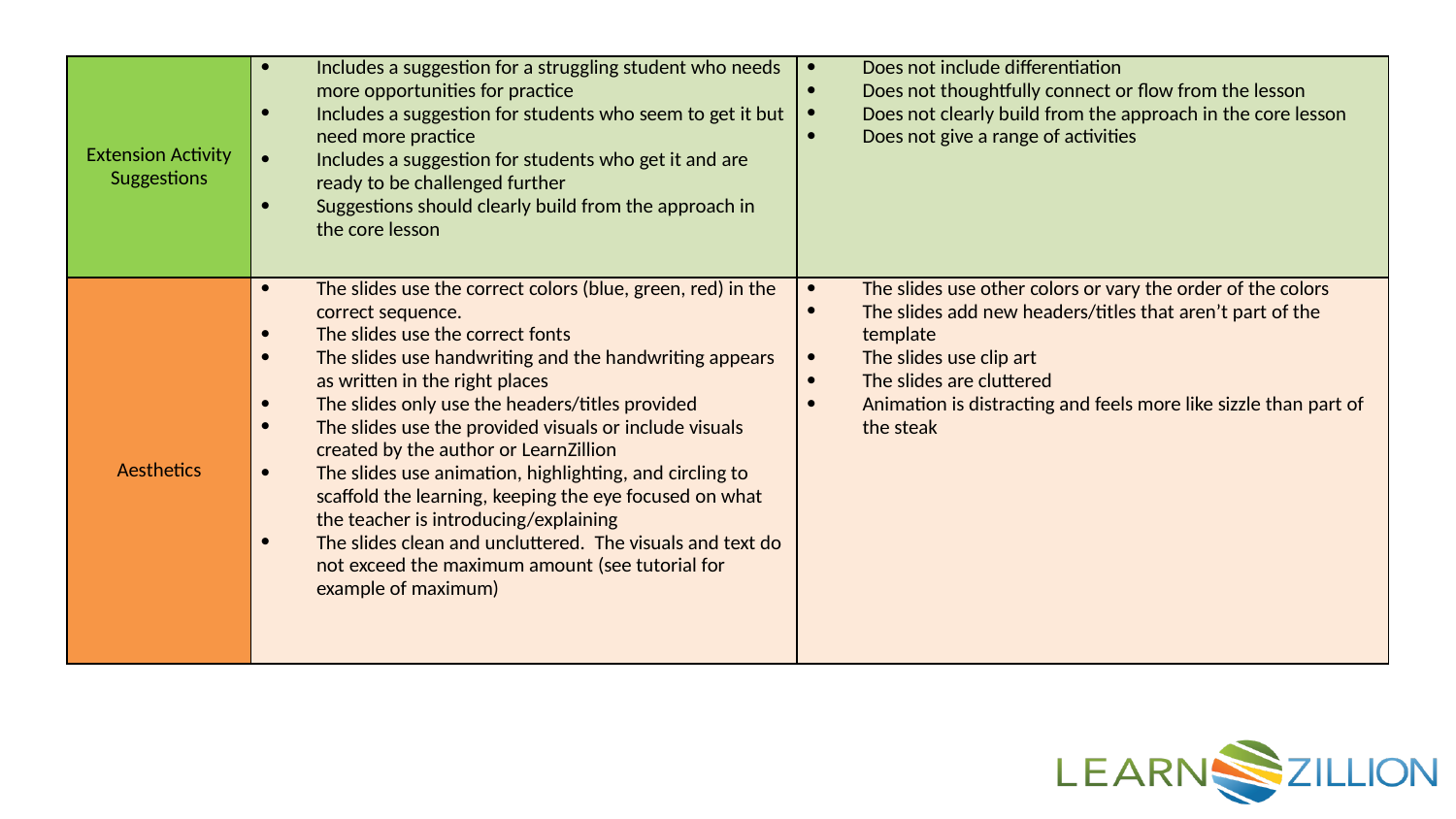

| Extension Activity Suggestions | Includes a suggestion for a struggling student who needs more opportunities for practice Includes a suggestion for students who seem to get it but need more practice Includes a suggestion for students who get it and are ready to be challenged further Suggestions should clearly build from the approach in the core lesson | Does not include differentiation Does not thoughtfully connect or flow from the lesson Does not clearly build from the approach in the core lesson Does not give a range of activities |
| --- | --- | --- |
| Aesthetics | The slides use the correct colors (blue, green, red) in the correct sequence. The slides use the correct fonts The slides use handwriting and the handwriting appears as written in the right places The slides only use the headers/titles provided The slides use the provided visuals or include visuals created by the author or LearnZillion The slides use animation, highlighting, and circling to scaffold the learning, keeping the eye focused on what the teacher is introducing/explaining The slides clean and uncluttered. The visuals and text do not exceed the maximum amount (see tutorial for example of maximum) | The slides use other colors or vary the order of the colors The slides add new headers/titles that aren’t part of the template The slides use clip art The slides are cluttered Animation is distracting and feels more like sizzle than part of the steak |